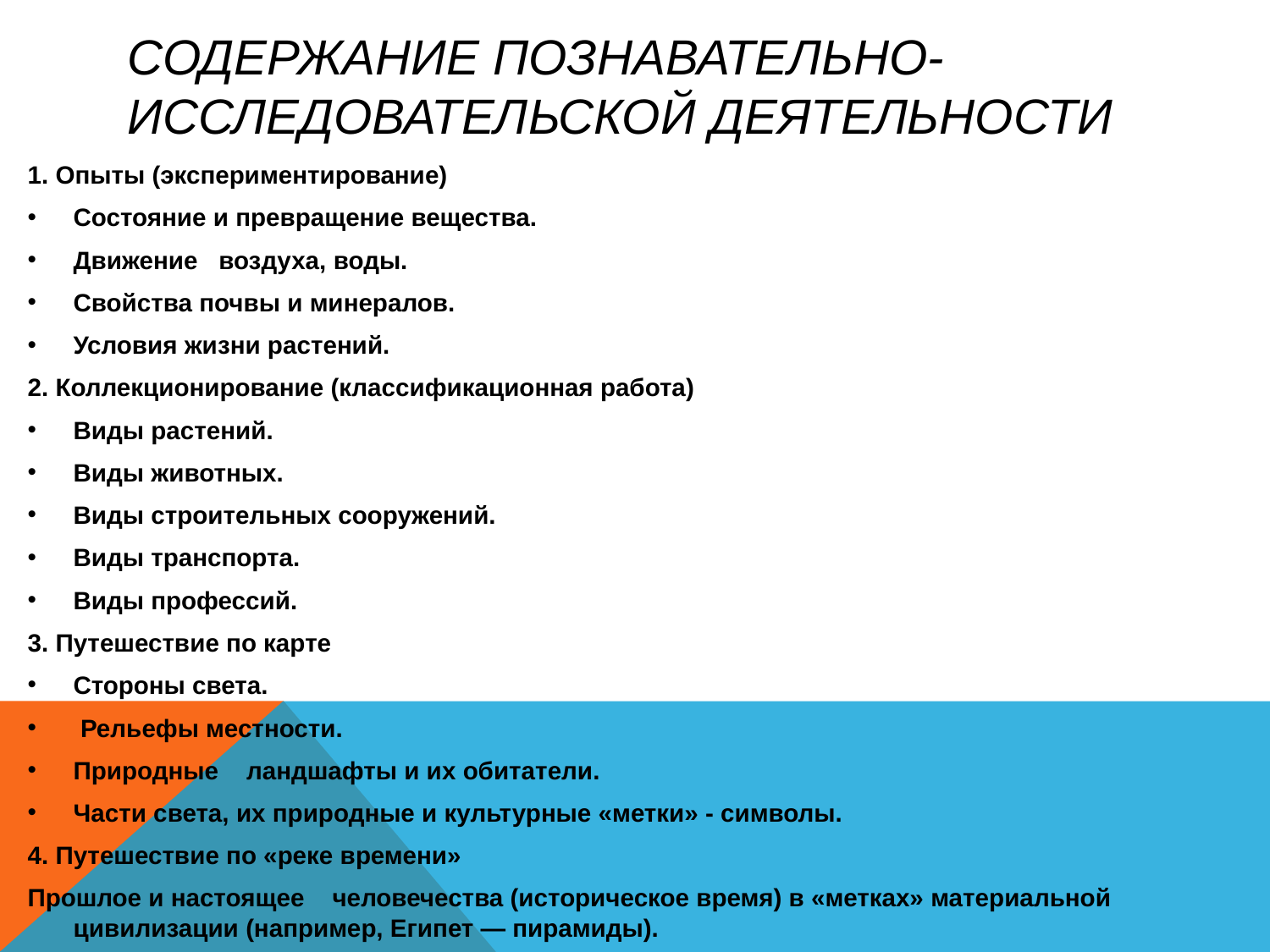

# Содержание познавательно-исследовательской деятельности
1. Опыты (экспериментирование)
Состояние и превращение вещества.
Движение   воздуха, воды.
Свойства почвы и минералов.
Условия жизни растений.
2. Коллекционирование (классификационная работа)
Виды растений.
Виды животных.
Виды строительных сооружений.
Виды транспорта.
Виды профессий.
3. Путешествие по карте
Стороны света.
 Рельефы местности.
Природные    ландшафты и их обитатели.
Части света, их природные и культурные «метки» - символы.
4. Путешествие по «реке времени»
Прошлое и настоящее    человечества (историческое время) в «метках» материальной цивилизации (например, Египет — пирамиды).